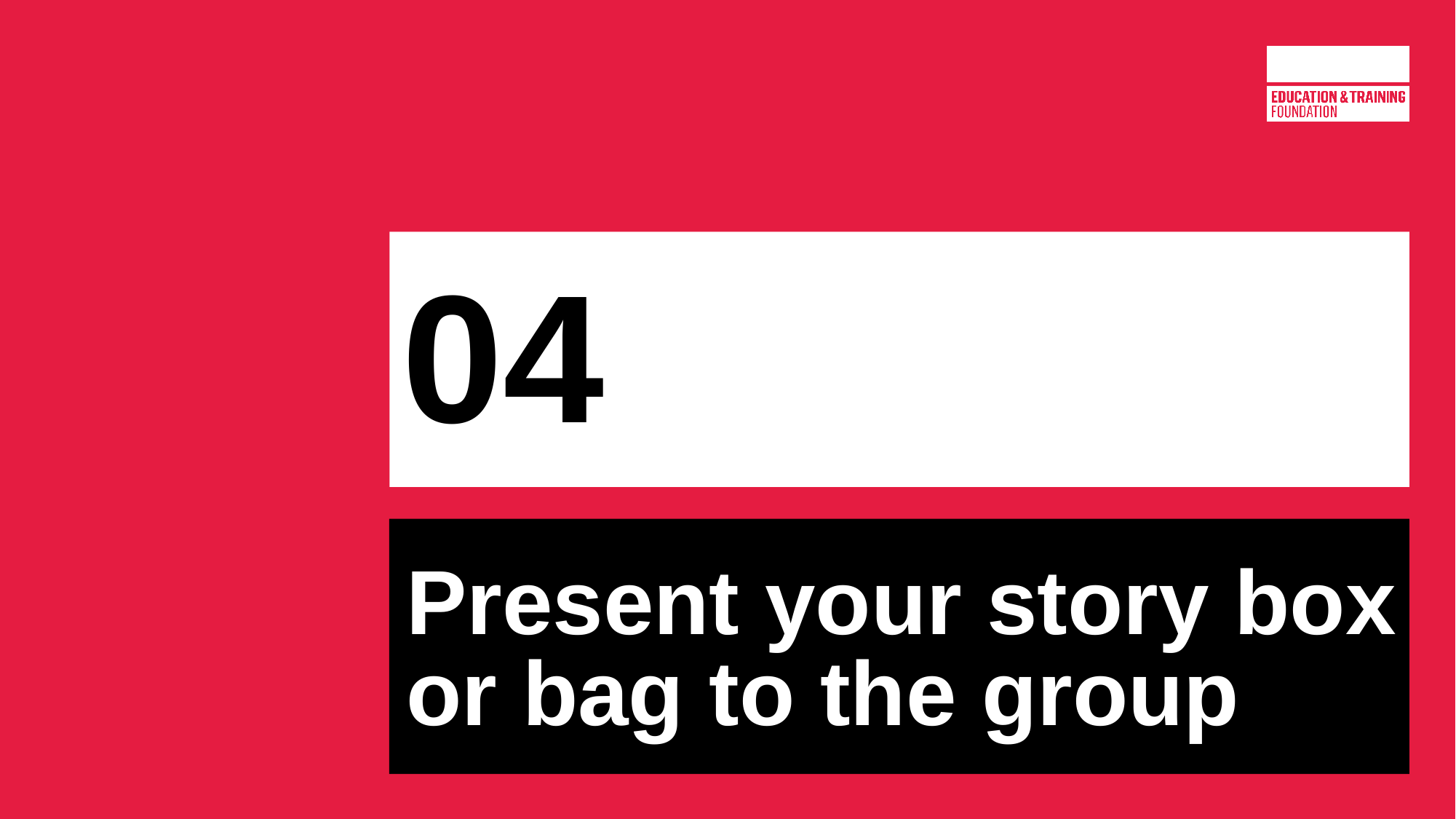

# 04
Present your story box or bag to the group